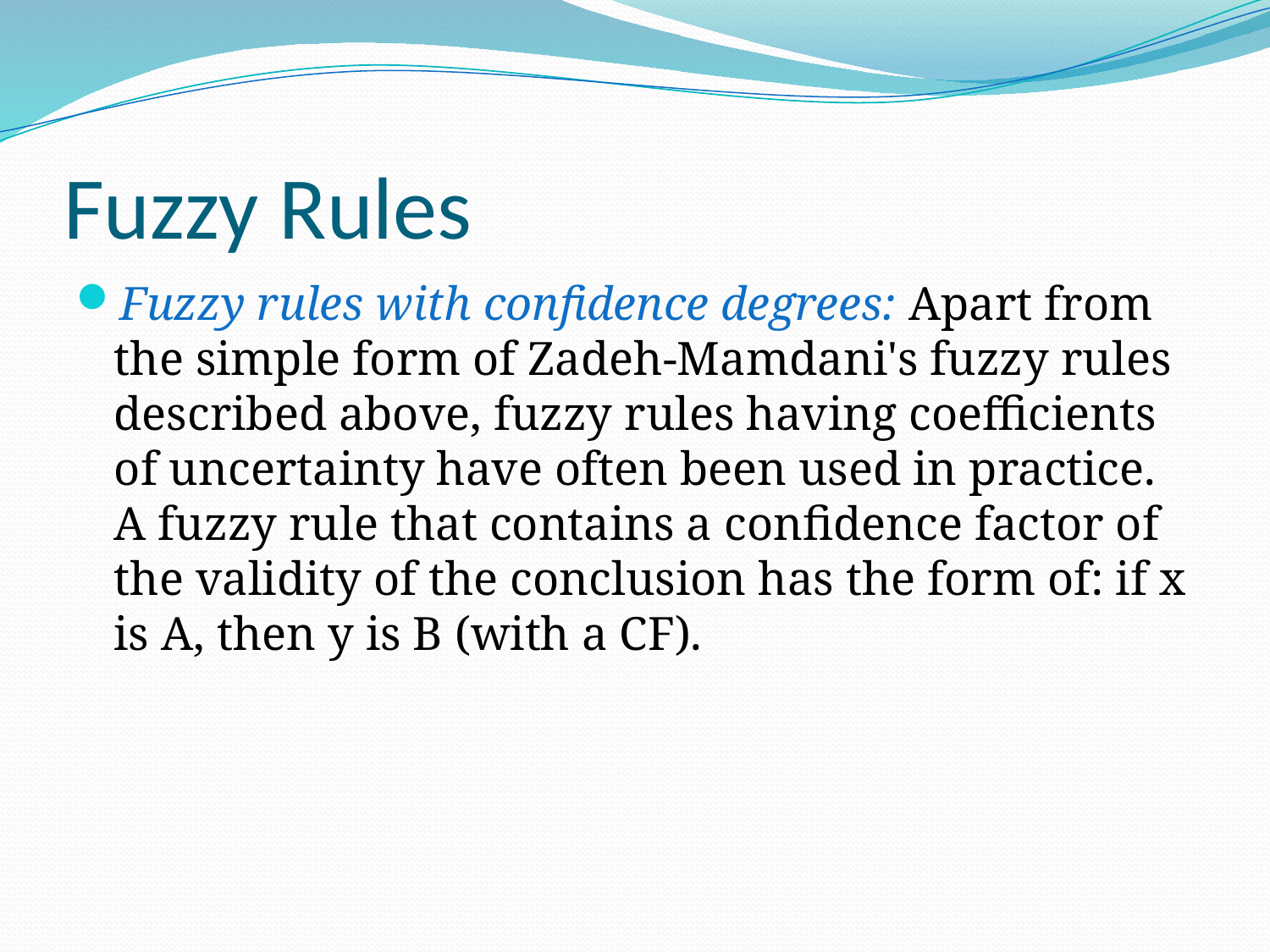

# Fuzzy Rules
Fuzzy rules with confidence degrees: Apart from the simple form of Zadeh-Mamdani's fuzzy rules described above, fuzzy rules having coefficients of uncertainty have often been used in practice. A fuzzy rule that contains a confidence factor of the validity of the conclusion has the form of: if x is A, then y is B (with a CF).